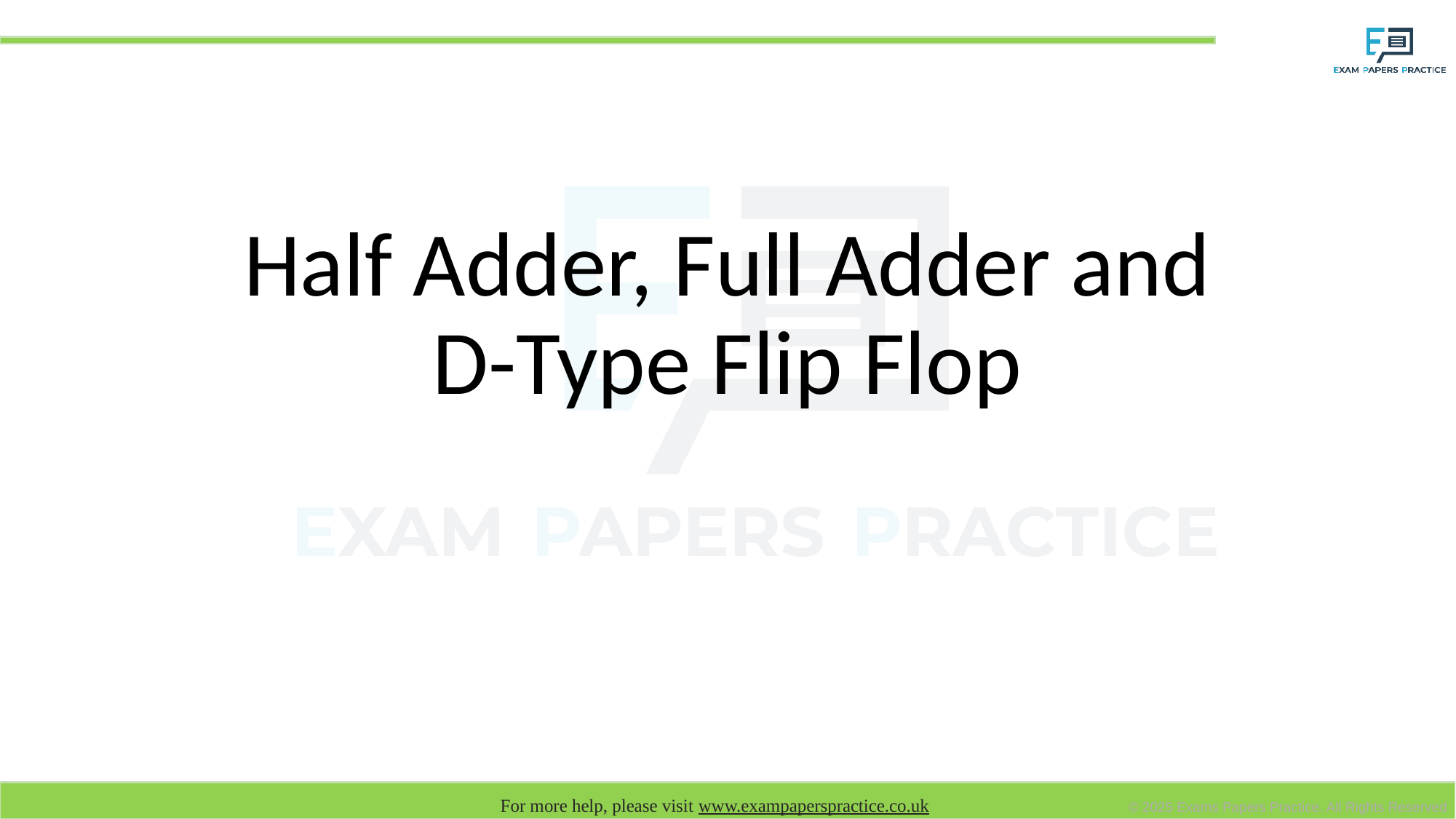

# Half Adder, Full Adder and D-Type Flip Flop